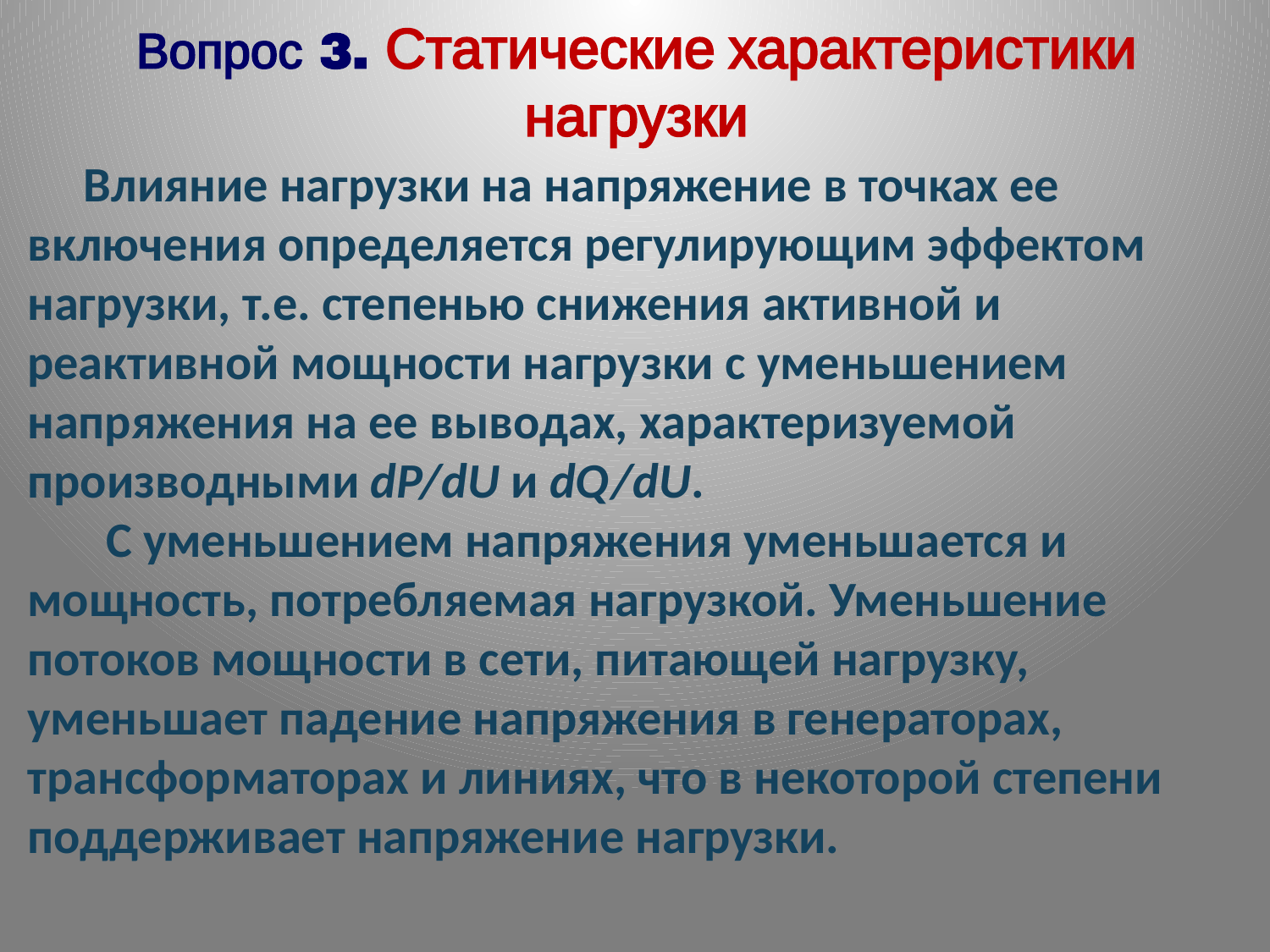

# Вопрос 3. Статические характеристики нагрузки
     Влияние нагрузки на напряжение в точках ее включения определяется регулирующим эффектом нагрузки, т.е. степенью снижения активной и реактивной мощности нагрузки с уменьшением напряжения на ее выводах, характеризуемой производными dP/dU и dQ/dU.
       С уменьшением напряжения уменьшается и мощность, потребляемая нагрузкой. Уменьшение потоков мощности в сети, питающей нагрузку, уменьшает падение напряжения в генераторах, трансформаторах и линиях, что в некоторой степени поддерживает напряжение нагрузки.